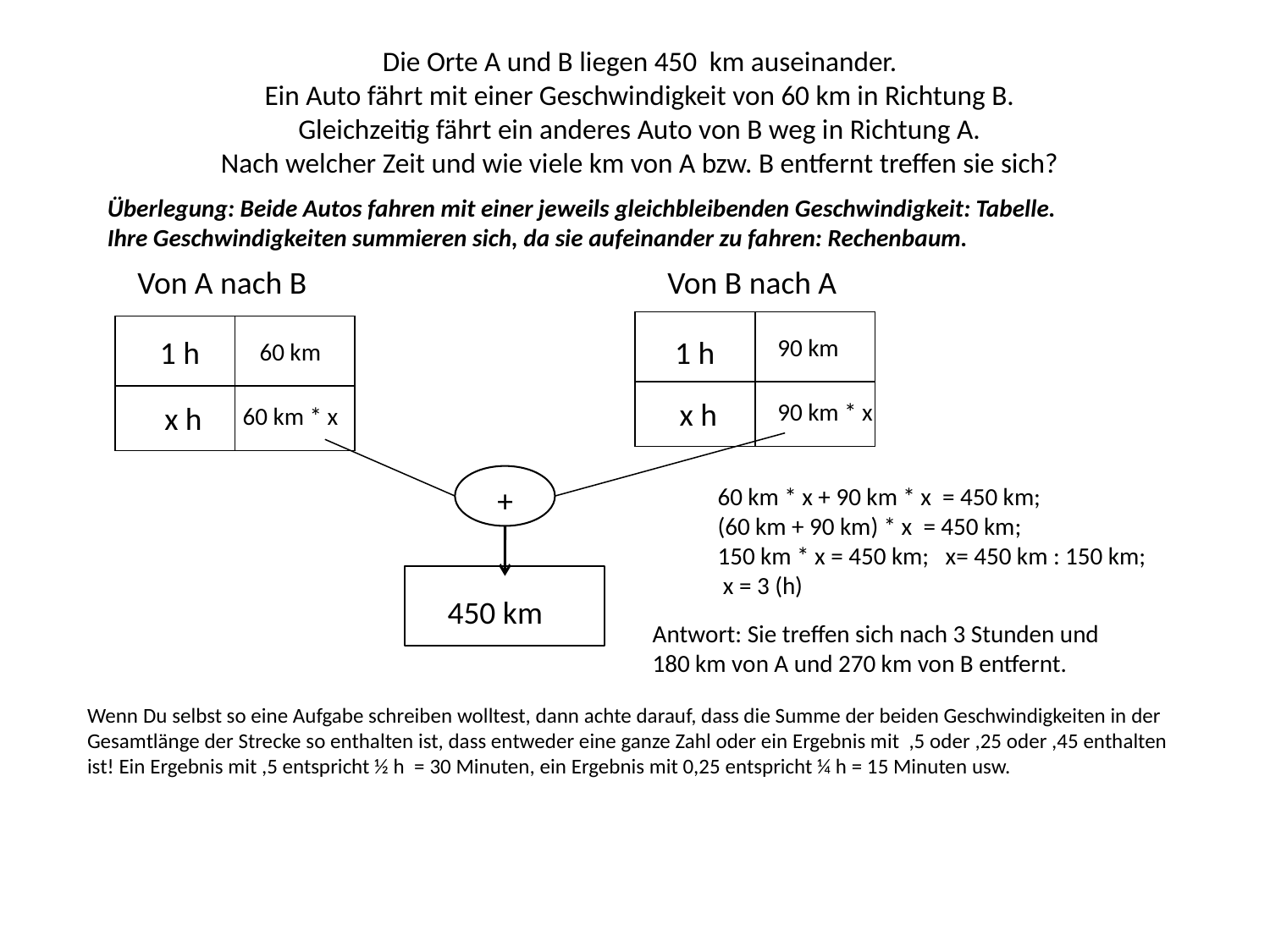

# Die Orte A und B liegen 450  km auseinander. Ein Auto fährt mit einer Geschwindigkeit von 60 km in Richtung B. Gleichzeitig fährt ein anderes Auto von B weg in Richtung A. Nach welcher Zeit und wie viele km von A bzw. B entfernt treffen sie sich?
Überlegung: Beide Autos fahren mit einer jeweils gleichbleibenden Geschwindigkeit: Tabelle.
Ihre Geschwindigkeiten summieren sich, da sie aufeinander zu fahren: Rechenbaum.
Von A nach B
Von B nach A
|  |  |
| --- | --- |
|  |  |
| 1 |  |
| --- | --- |
|  |  |
1 h
1 h
90 km
60 km
 x h
90 km * x
 x h
60 km * x

+
60 km * x + 90 km * x  = 450 km;
(60 km + 90 km) * x  = 450 km;
150 km * x = 450 km;   x= 450 km : 150 km;
 x = 3 (h)

450 km
Antwort: Sie treffen sich nach 3 Stunden und
180 km von A und 270 km von B entfernt.
Wenn Du selbst so eine Aufgabe schreiben wolltest, dann achte darauf, dass die Summe der beiden Geschwindigkeiten in der Gesamtlänge der Strecke so enthalten ist, dass entweder eine ganze Zahl oder ein Ergebnis mit  ,5 oder ,25 oder ,45 enthalten ist! Ein Ergebnis mit ,5 entspricht ½ h  = 30 Minuten, ein Ergebnis mit 0,25 entspricht ¼ h = 15 Minuten usw.